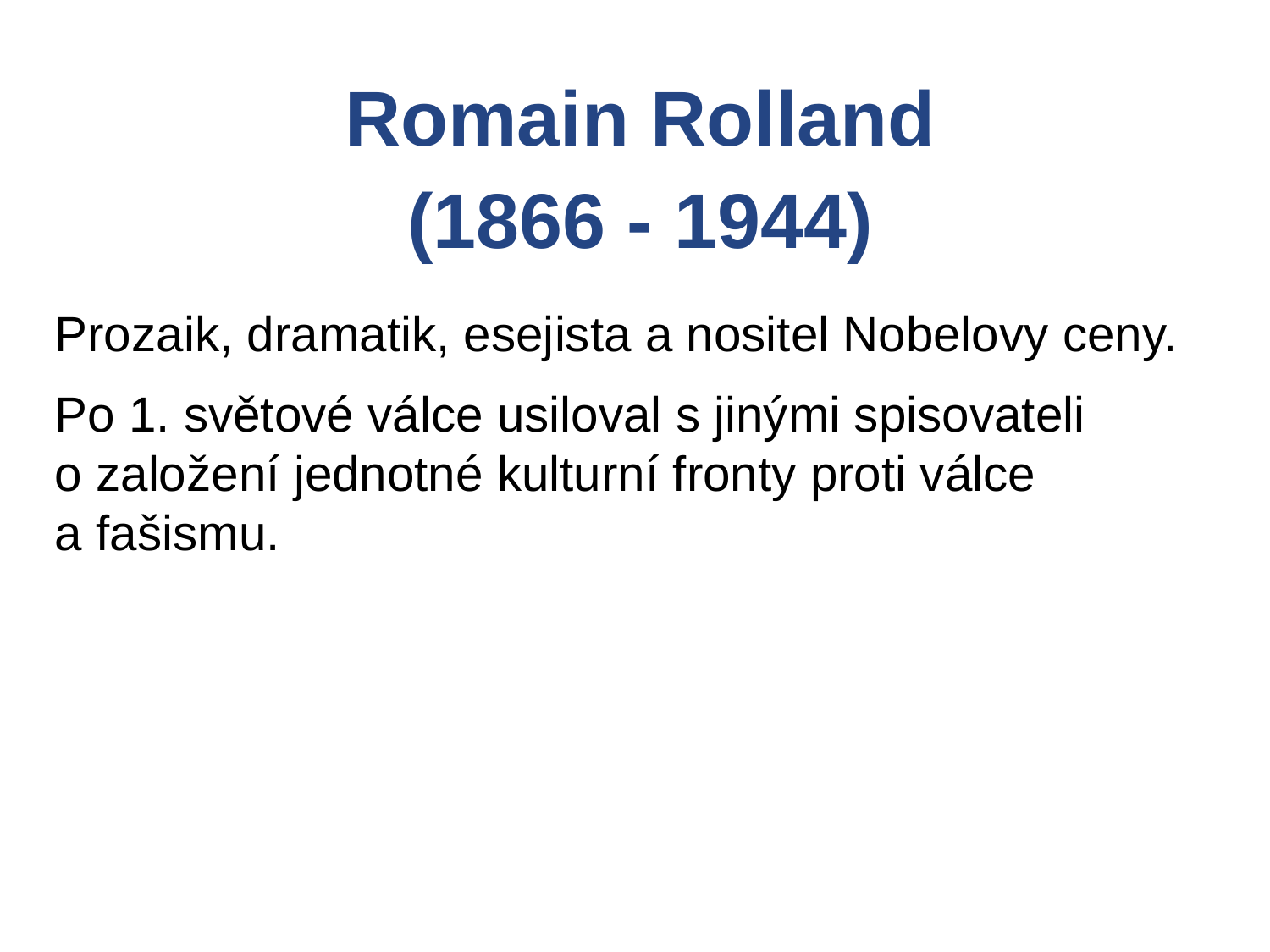

Romain Rolland
(1866 - 1944)
Prozaik, dramatik, esejista a nositel Nobelovy ceny.
Po 1. světové válce usiloval s jinými spisovateli
o založení jednotné kulturní fronty proti válce
a fašismu.